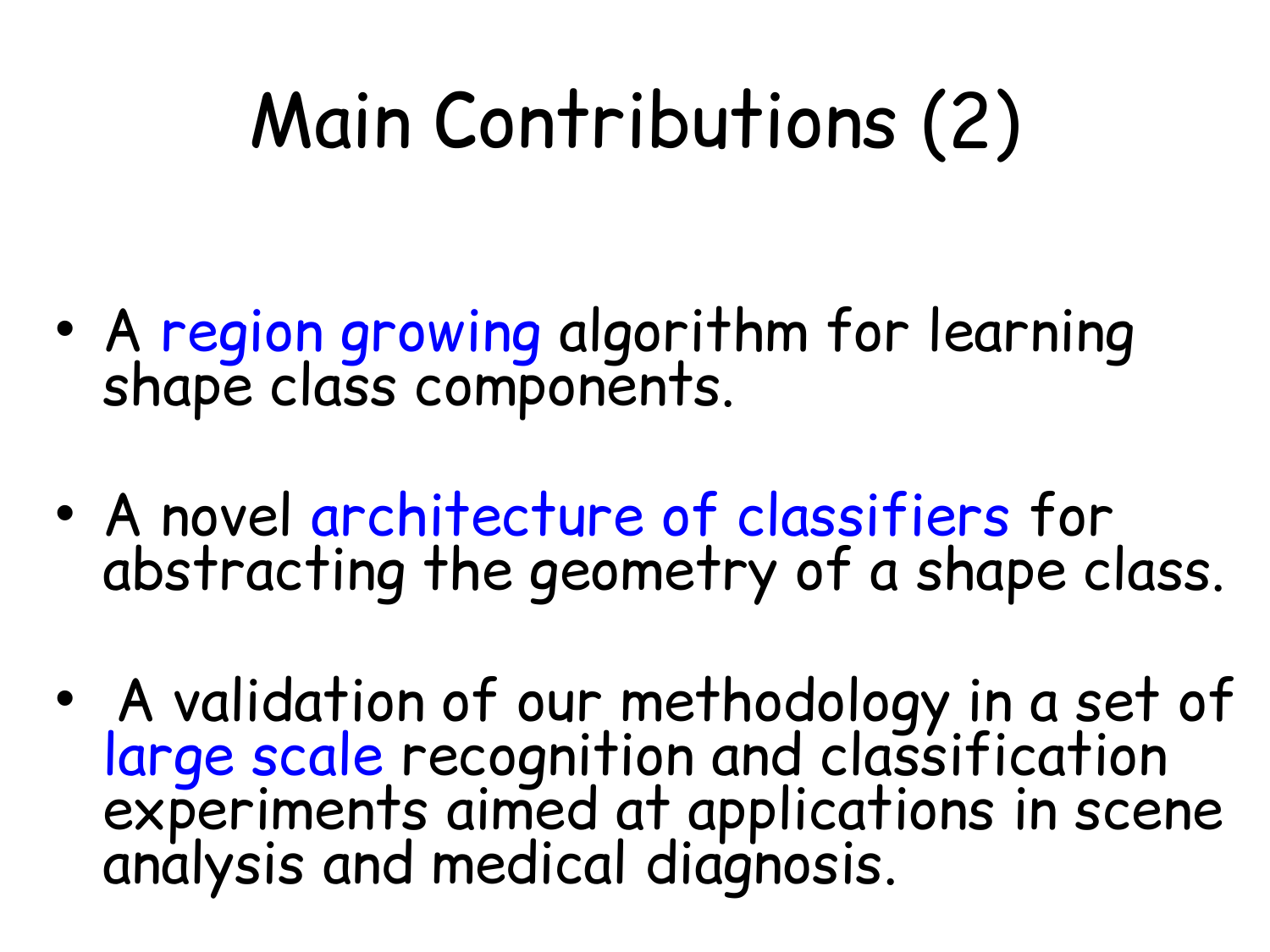

# Main Contributions (2)

A region growing algorithm for learning shape class components.

A novel architecture of classifiers for abstracting the geometry of a shape class.

 A validation of our methodology in a set of large scale recognition and classification experiments aimed at applications in scene analysis and medical diagnosis.